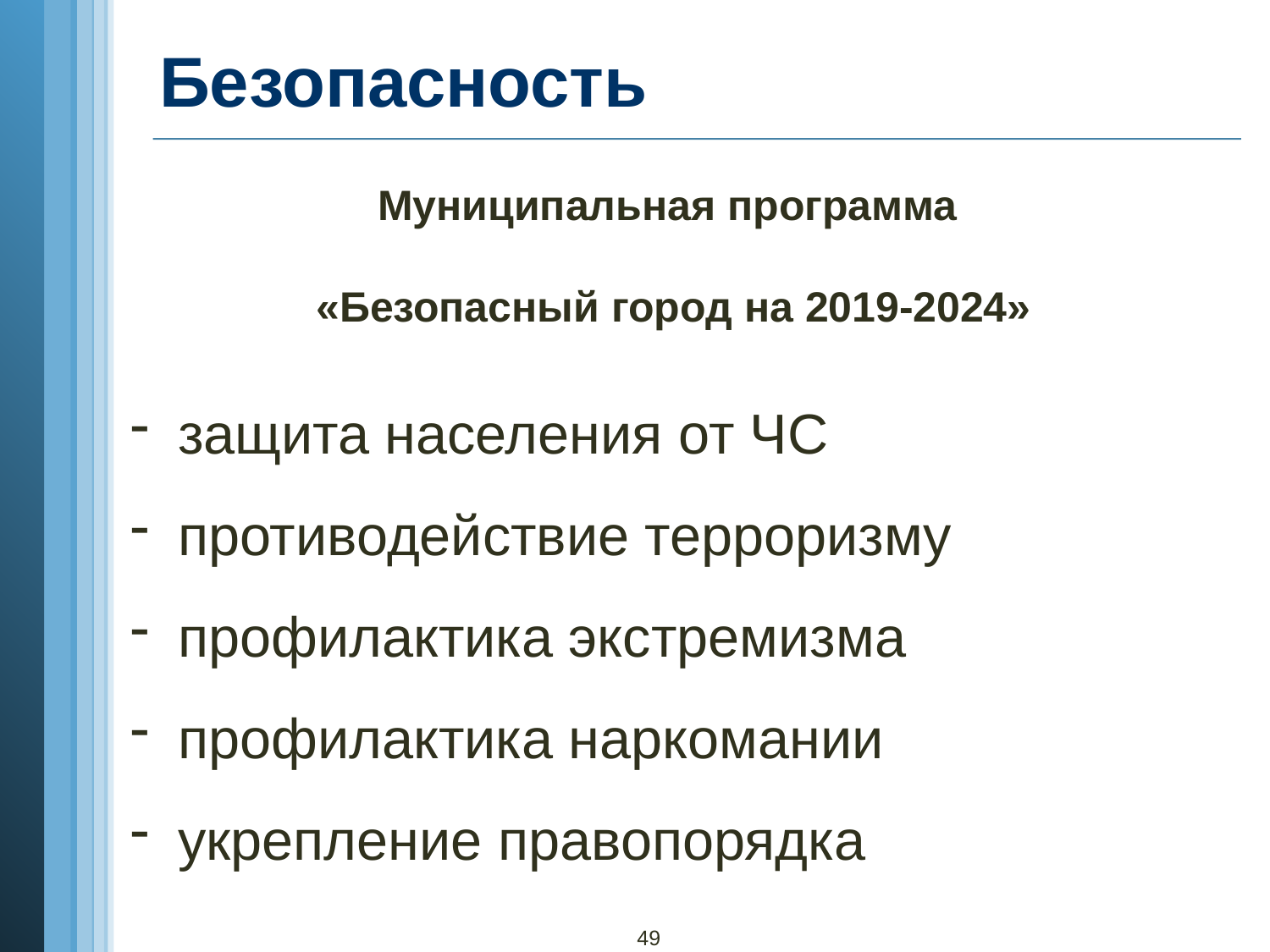

# Безопасность
Муниципальная программа
«Безопасный город на 2019-2024»
защита населения от ЧС
противодействие терроризму
профилактика экстремизма
профилактика наркомании
укрепление правопорядка
49